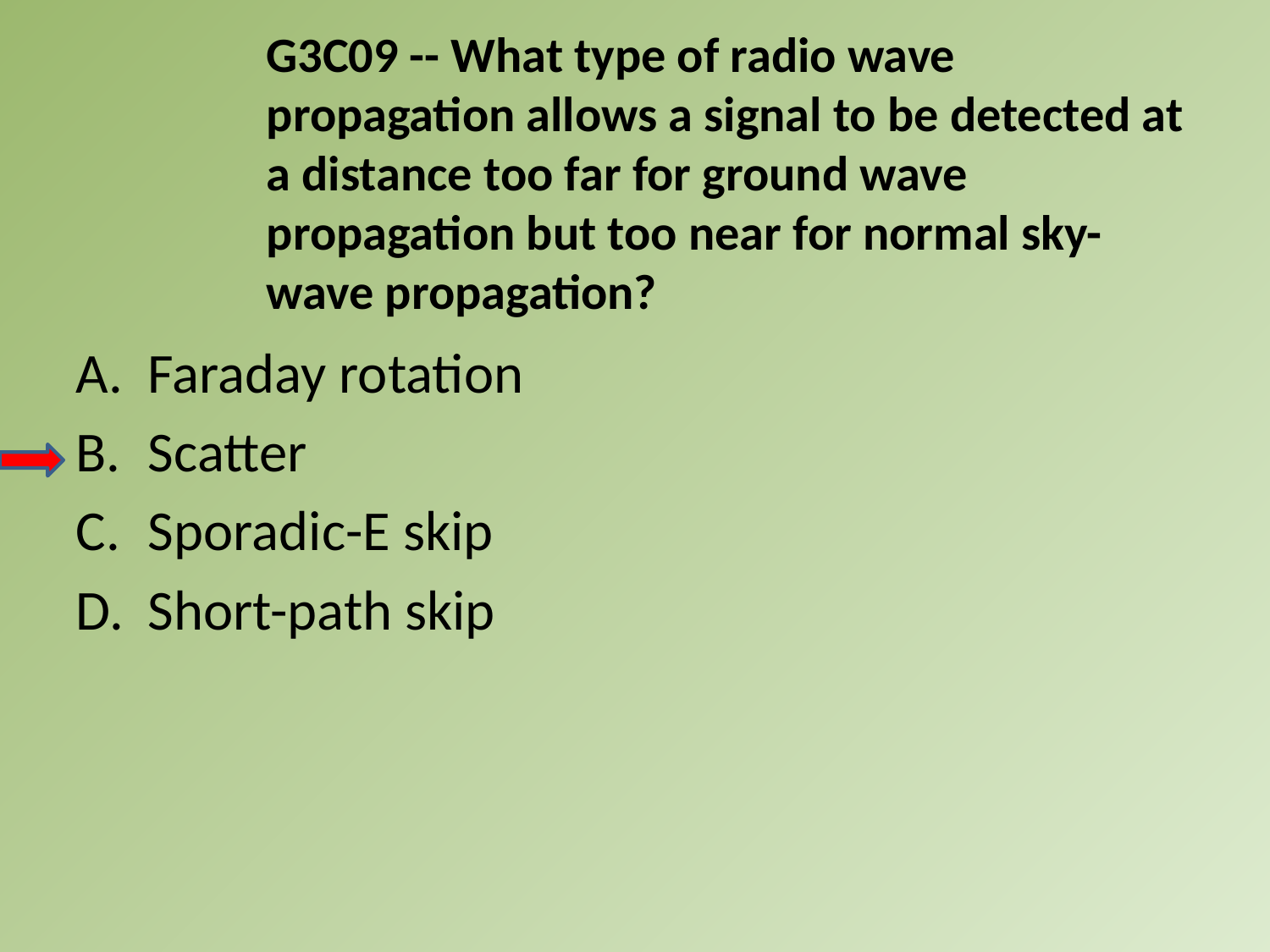

G3C09 -- What type of radio wave propagation allows a signal to be detected at a distance too far for ground wave propagation but too near for normal sky-wave propagation?
A.	Faraday rotation
B.	Scatter
C.	Sporadic-E skip
D.	Short-path skip